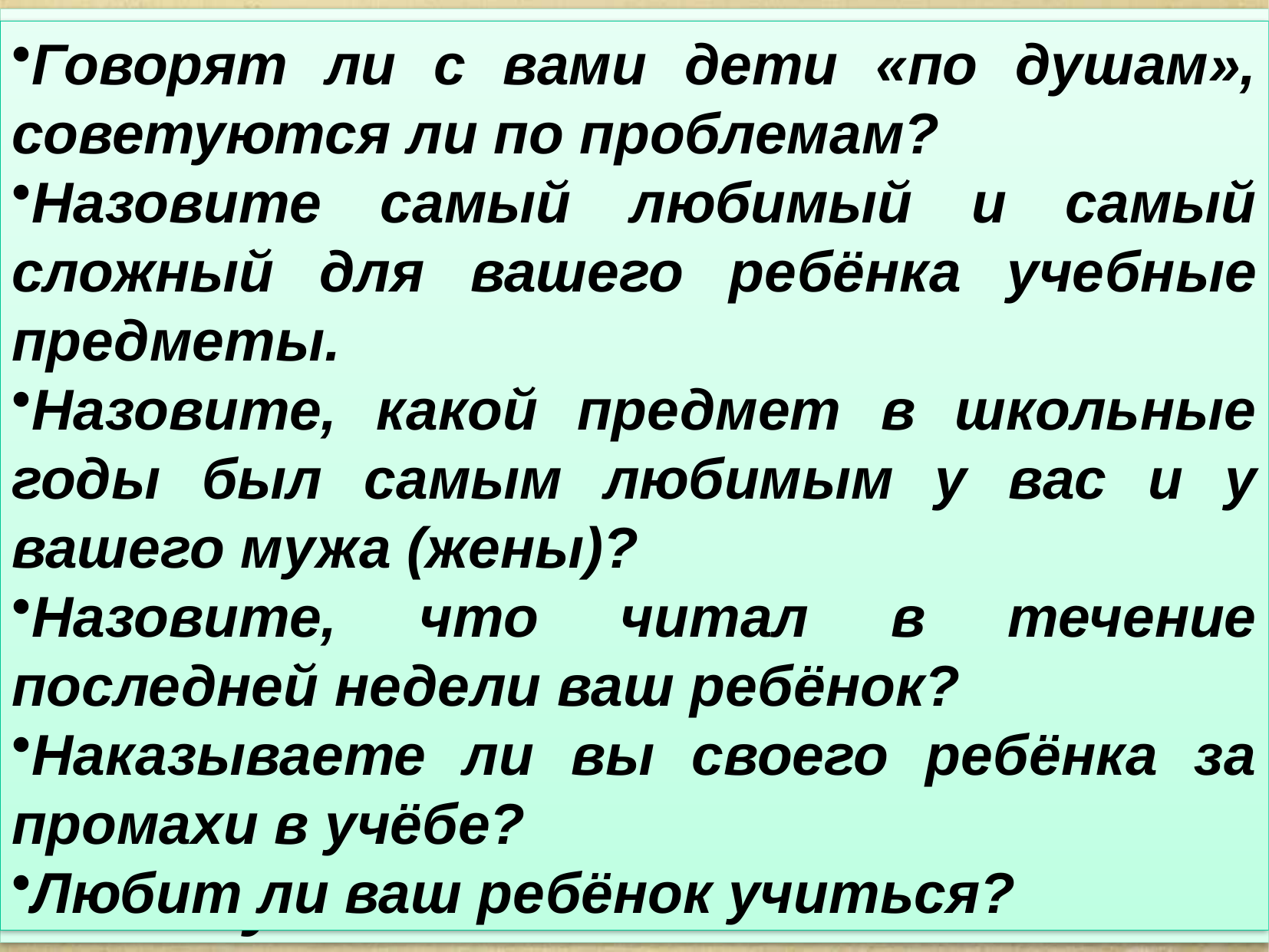

Говорят ли с вами дети «по душам», советуются ли по проблемам?
Назовите самый любимый и самый сложный для вашего ребёнка учебные предметы.
Назовите, какой предмет в школьные годы был самым любимым у вас и у вашего мужа (жены)?
Назовите, что читал в течение последней недели ваш ребёнок?
Наказываете ли вы своего ребёнка за промахи в учёбе?
Любит ли ваш ребёнок учиться?
Легко ли быть учеником?

Чтобы учение было
успешным ...

Что обеспечивает успех урока?

Почему мы хотим, чтобы ребенок хорошо учился?

Что способствует повышению успеваемости дома?